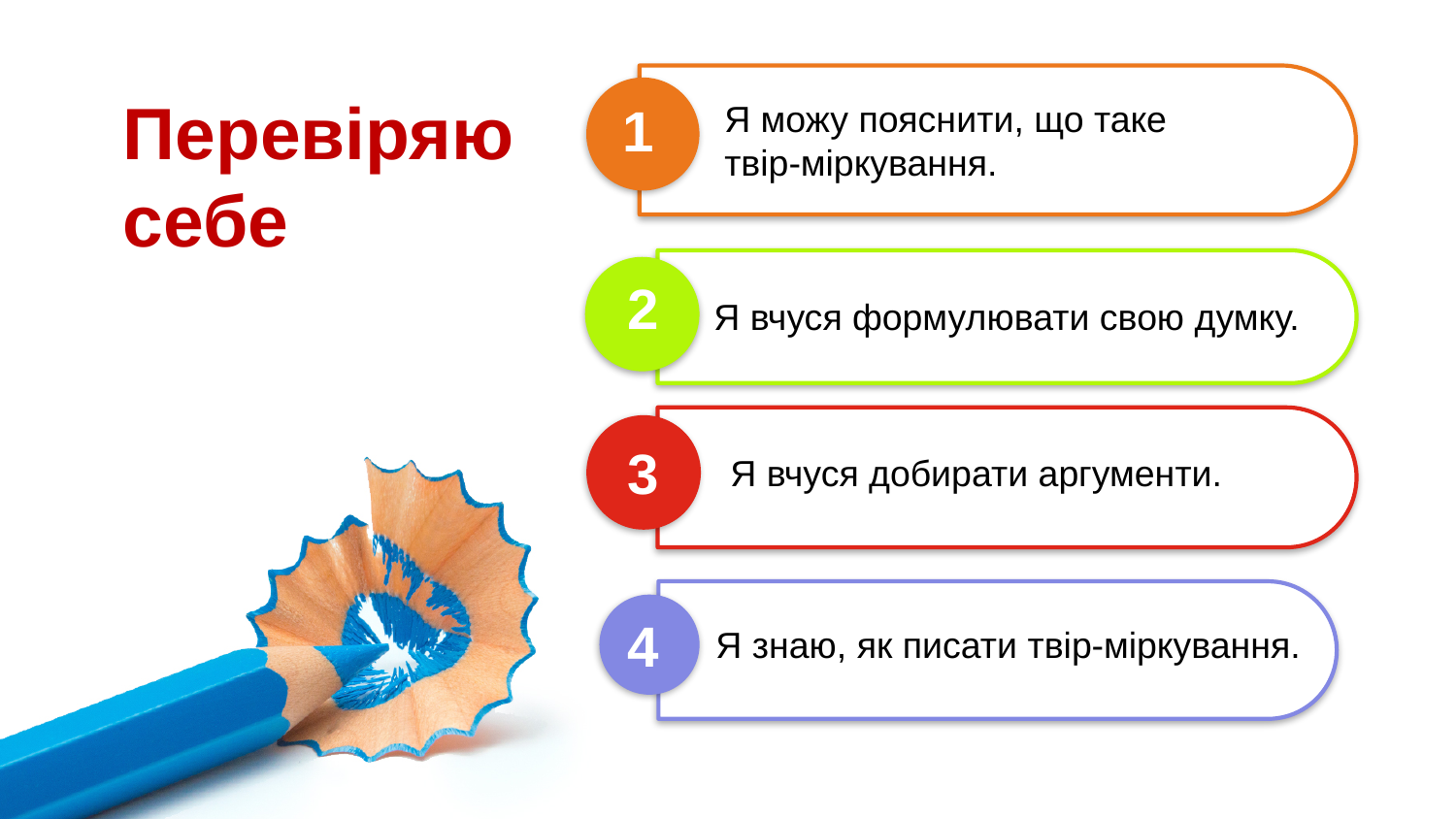

Перевіряю себе

1
Я можу пояснити, що таке
твір-міркування.

2
Я вчуся формулювати свою думку.

3
Я вчуся добирати аргументи.

4
Я знаю, як писати твір-міркування.